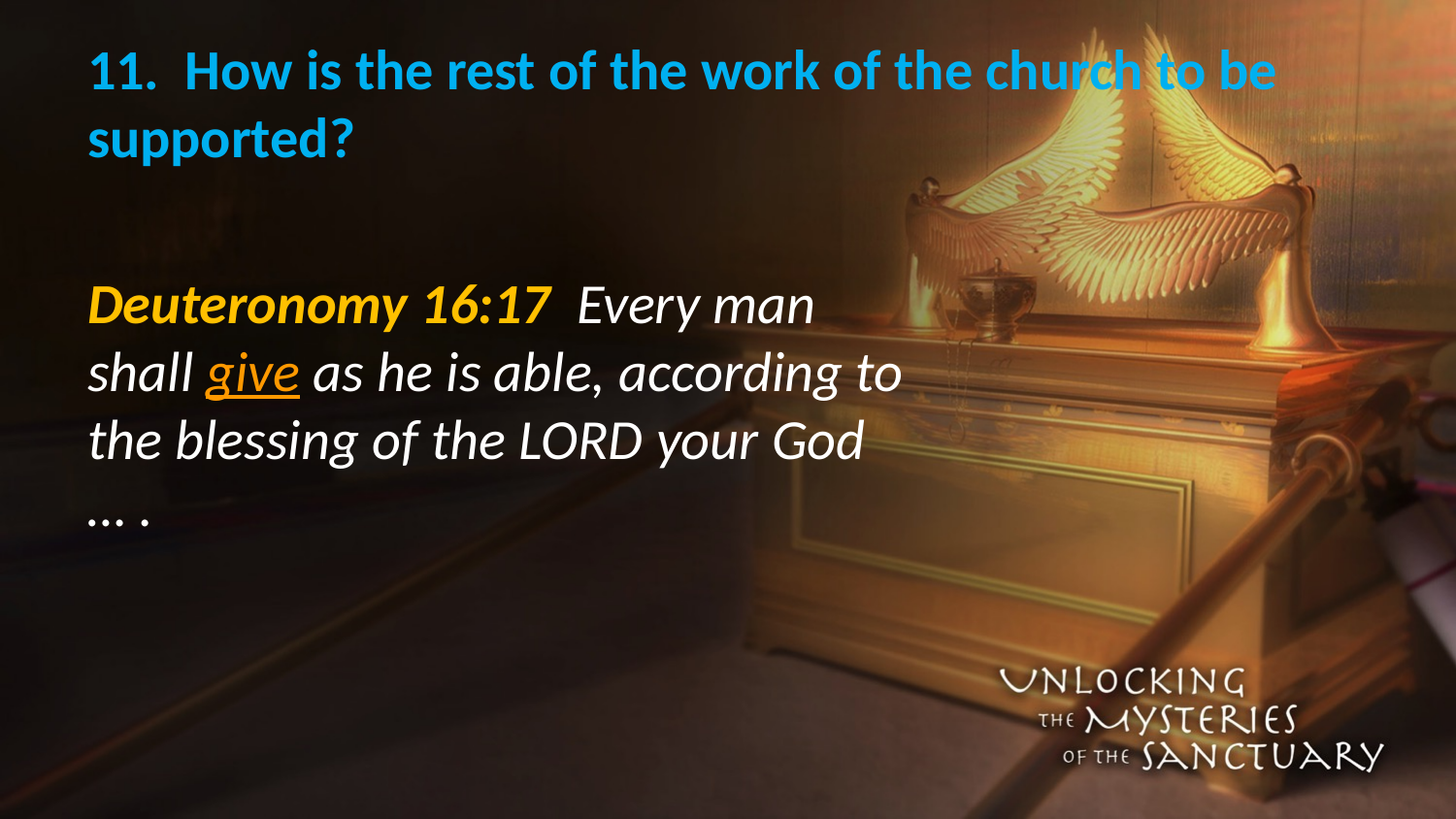

# 11.  How is the rest of the work of the church to be supported?

Deuteronomy 16:17  Every man shall give as he is able, according to the blessing of the LORD your God … .